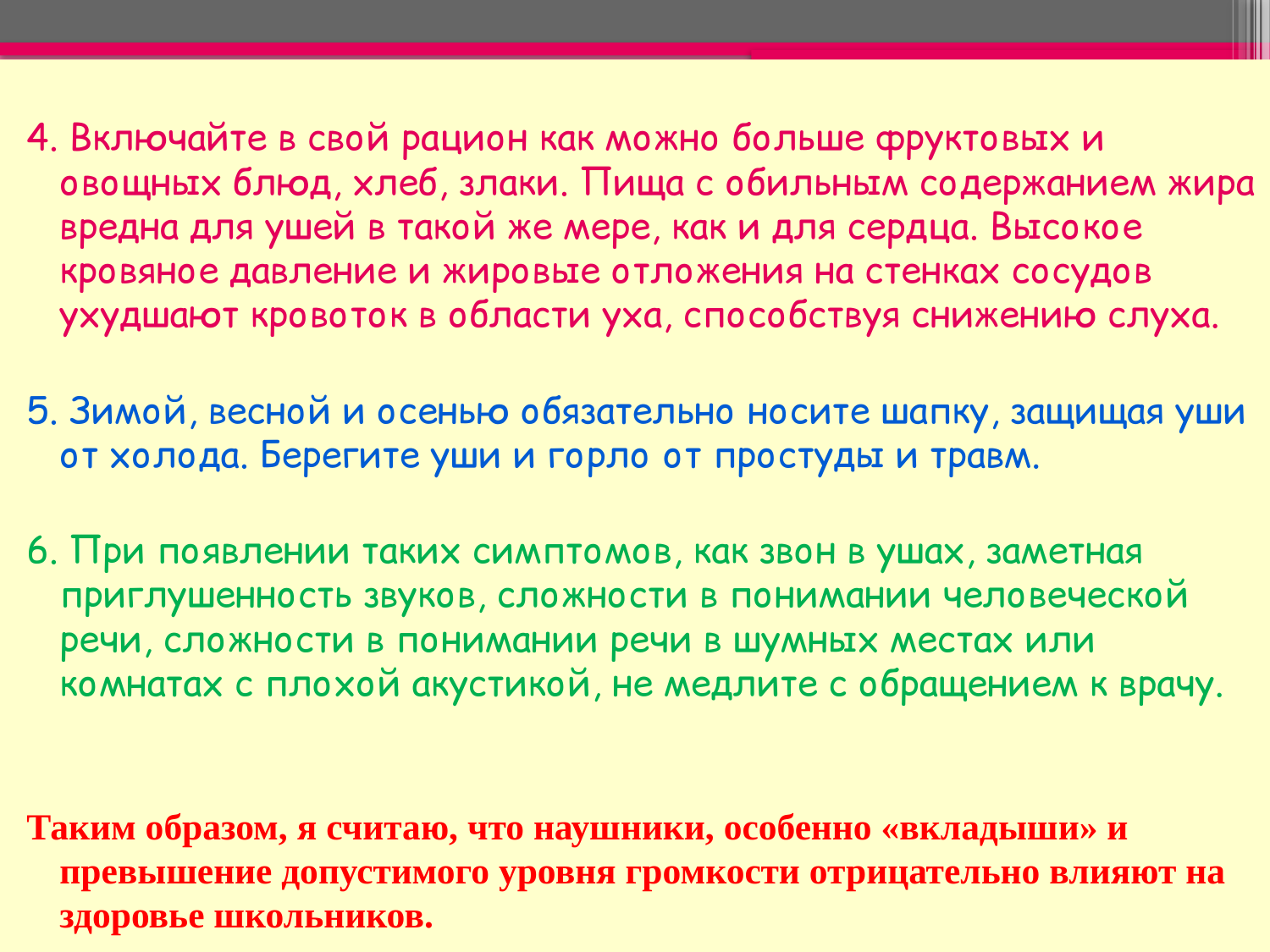

4. Включайте в свой рацион как можно больше фруктовых и овощных блюд, хлеб, злаки. Пища с обильным содержанием жира вредна для ушей в такой же мере, как и для сердца. Высокое кровяное давление и жировые отложения на стенках сосудов ухудшают кровоток в области уха, способствуя снижению слуха.

5. Зимой, весной и осенью обязательно носите шапку, защищая уши от холода. Берегите уши и горло от простуды и травм.

6. При появлении таких симптомов, как звон в ушах, заметная приглушенность звуков, сложности в понимании человеческой речи, сложности в понимании речи в шумных местах или комнатах с плохой акустикой, не медлите с обращением к врачу.

Таким образом, я считаю, что наушники, особенно «вкладыши» и превышение допустимого уровня громкости отрицательно влияют на здоровье школьников.